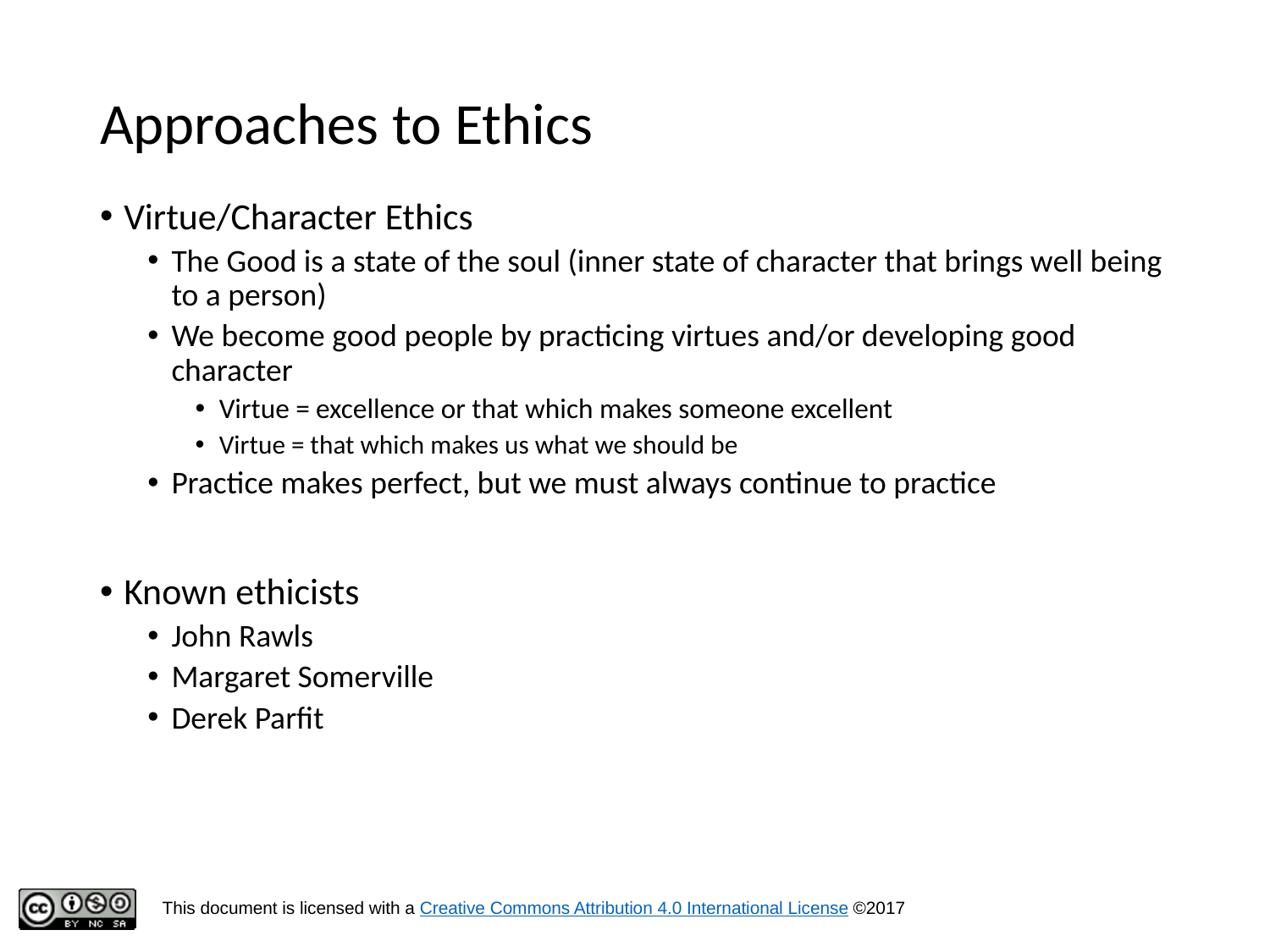

# Approaches to Ethics
Virtue/Character Ethics
The Good is a state of the soul (inner state of character that brings well being to a person)
We become good people by practicing virtues and/or developing good character
Virtue = excellence or that which makes someone excellent
Virtue = that which makes us what we should be
Practice makes perfect, but we must always continue to practice

Known ethicists
John Rawls
Margaret Somerville
Derek Parfit